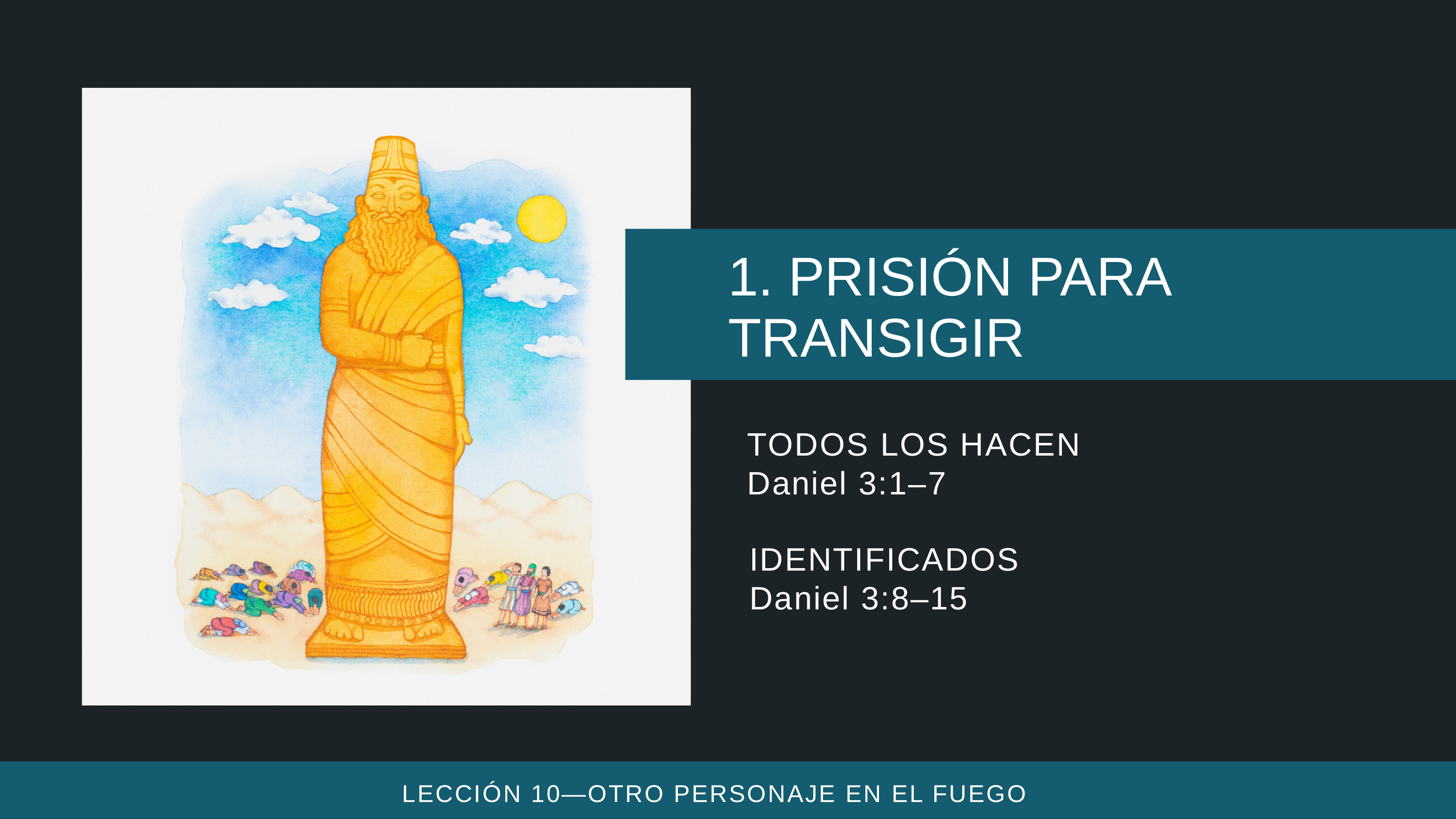

TODOS LOS HACEN
Daniel 3:1–7
IDENTIFICADOS
Daniel 3:8–15